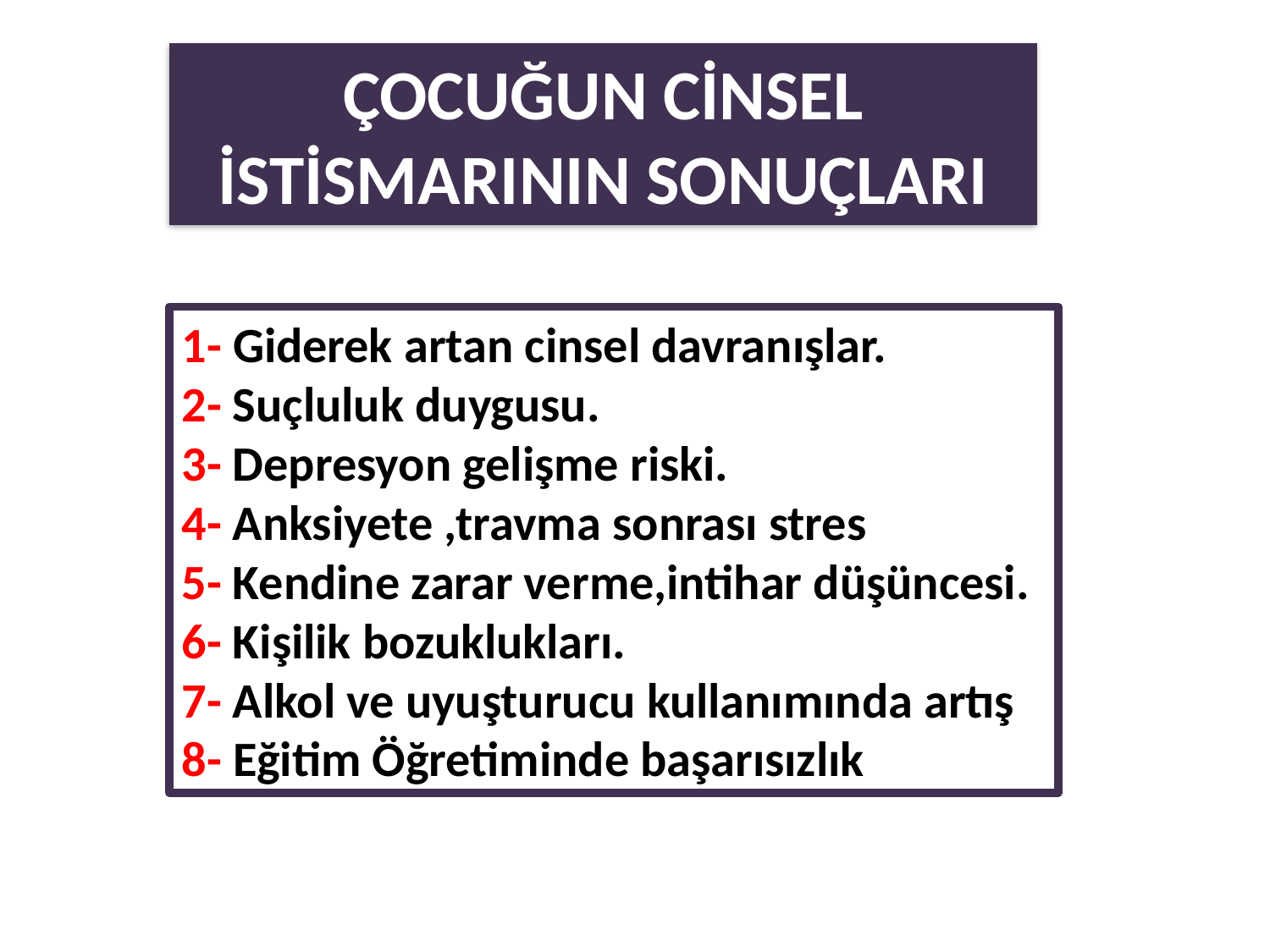

ÇOCUĞUN CİNSEL İSTİSMARININ SONUÇLARI
1- Giderek artan cinsel davranışlar.
2- Suçluluk duygusu.
3- Depresyon gelişme riski.
4- Anksiyete ,travma sonrası stres
5- Kendine zarar verme,intihar düşüncesi.
6- Kişilik bozuklukları.
7- Alkol ve uyuşturucu kullanımında artış
8- Eğitim Öğretiminde başarısızlık